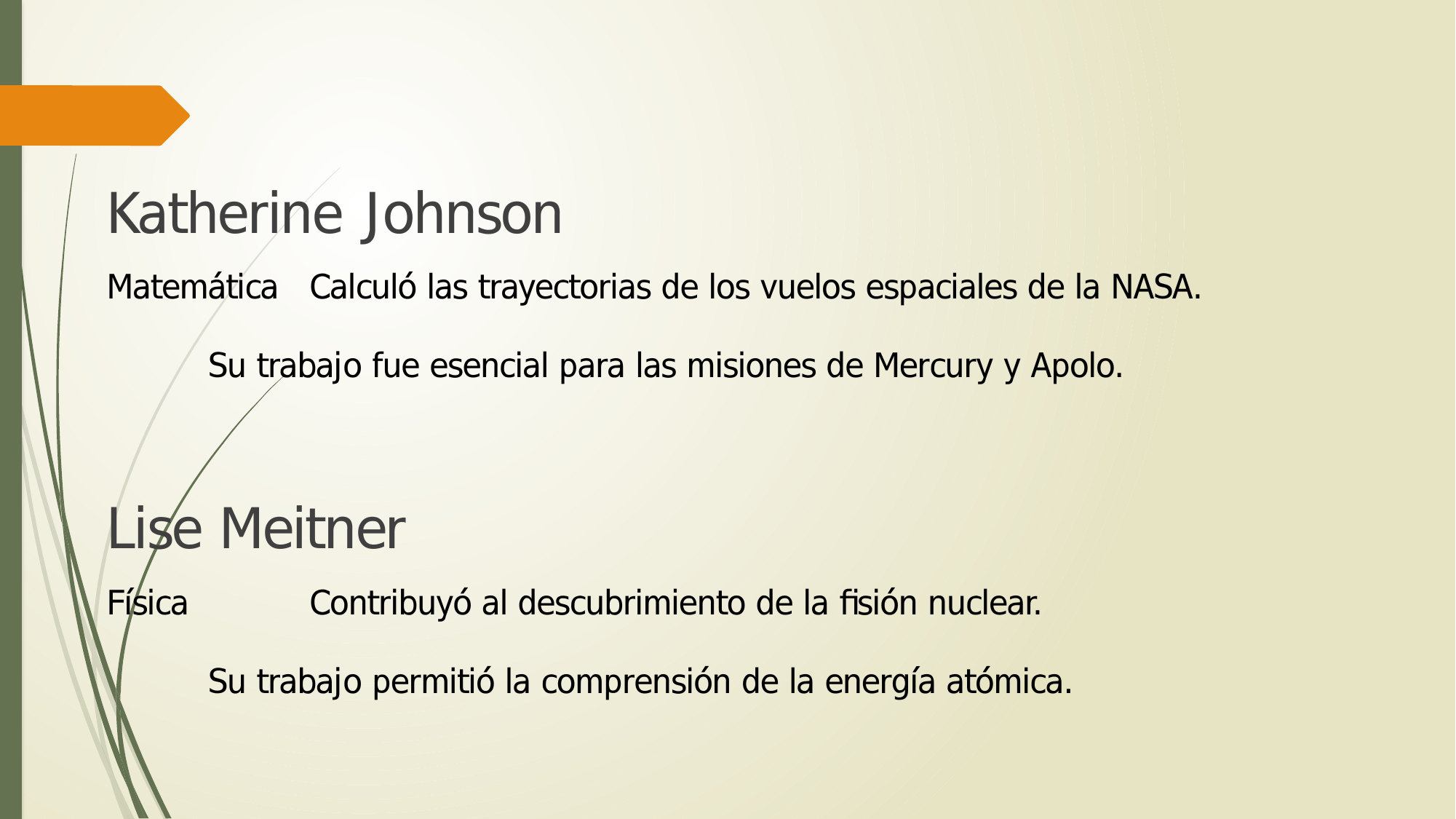

Katherine Johnson
Matemática  	Calculó las trayectorias de los vuelos espaciales de la NASA.
	Su trabajo fue esencial para las misiones de Mercury y Apolo.

Lise Meitner
Física  	Contribuyó al descubrimiento de la fisión nuclear.
	Su trabajo permitió la comprensión de la energía atómica.